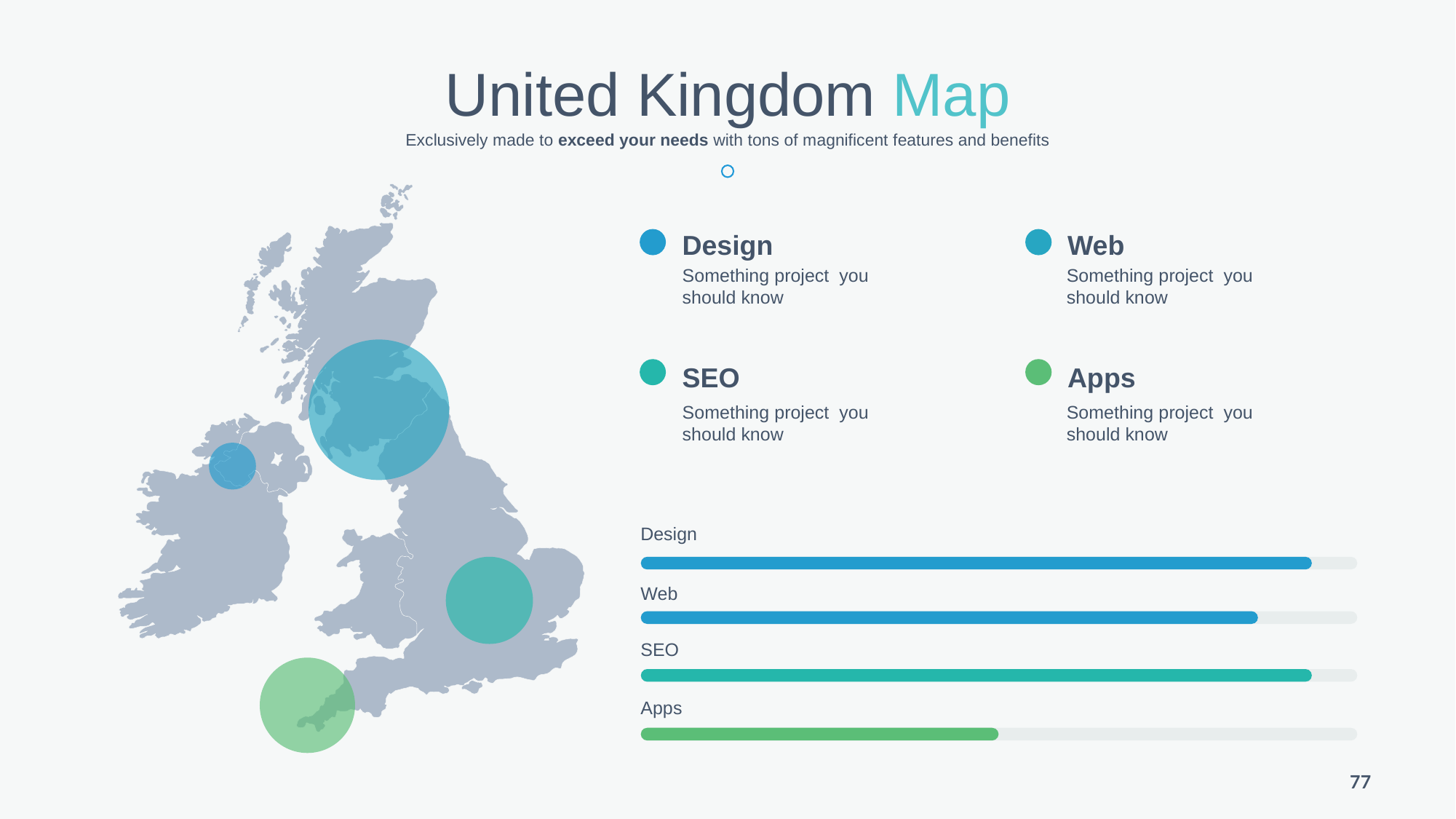

United Kingdom Map
Exclusively made to exceed your needs with tons of magnificent features and benefits

Design
Web

Something project  you should know
Something project  you should know

SEO
Apps

Something project  you should know
Something project  you should know

Design

Web

SEO

Apps